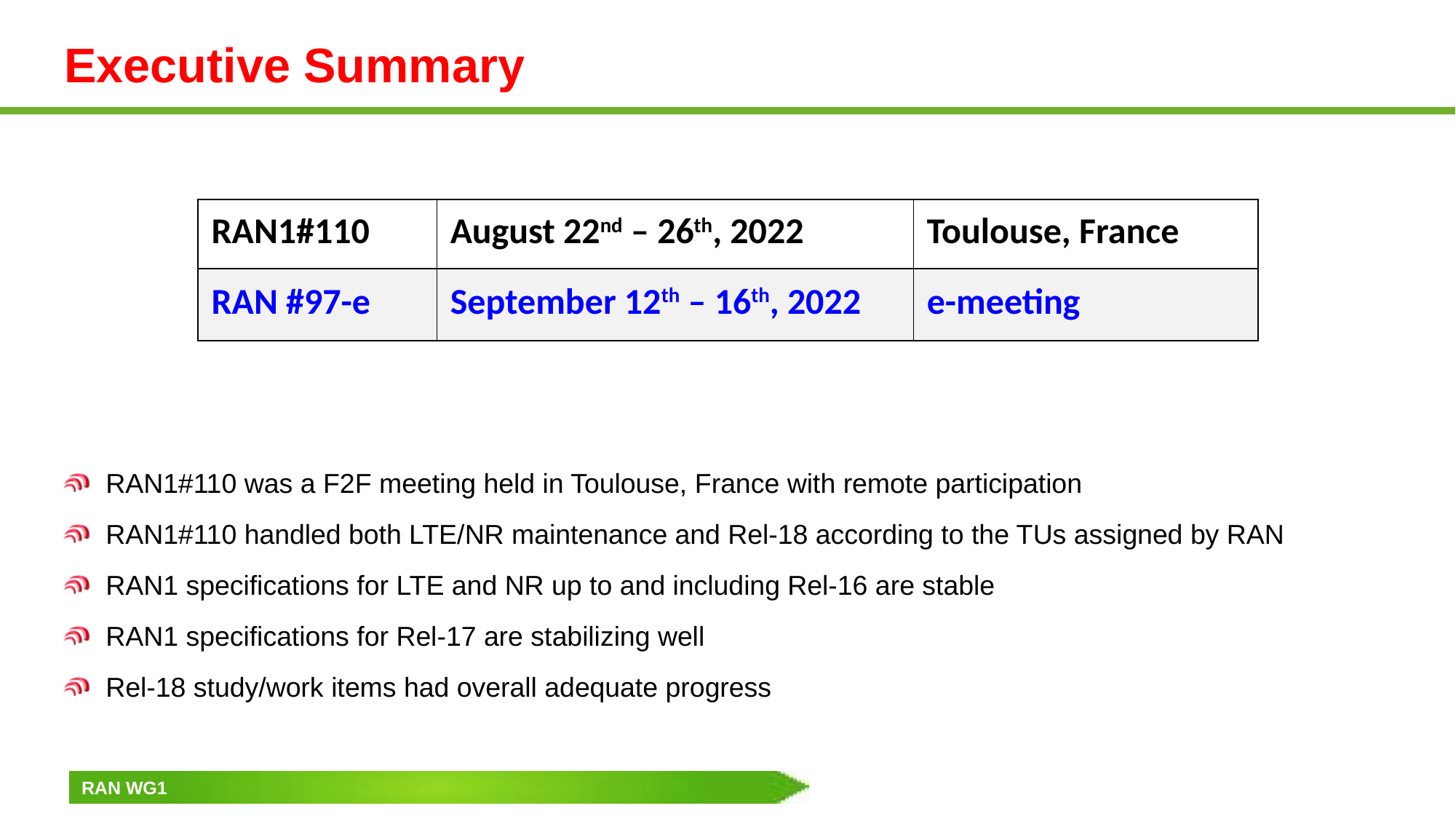

# Executive Summary
| RAN1#110 | August 22nd – 26th, 2022 | Toulouse, France |
| --- | --- | --- |
| RAN #97-e | September 12th – 16th, 2022 | e-meeting |
RAN1#110 was a F2F meeting held in Toulouse, France with remote participation
RAN1#110 handled both LTE/NR maintenance and Rel-18 according to the TUs assigned by RAN
RAN1 specifications for LTE and NR up to and including Rel-16 are stable
RAN1 specifications for Rel-17 are stabilizing well
Rel-18 study/work items had overall adequate progress